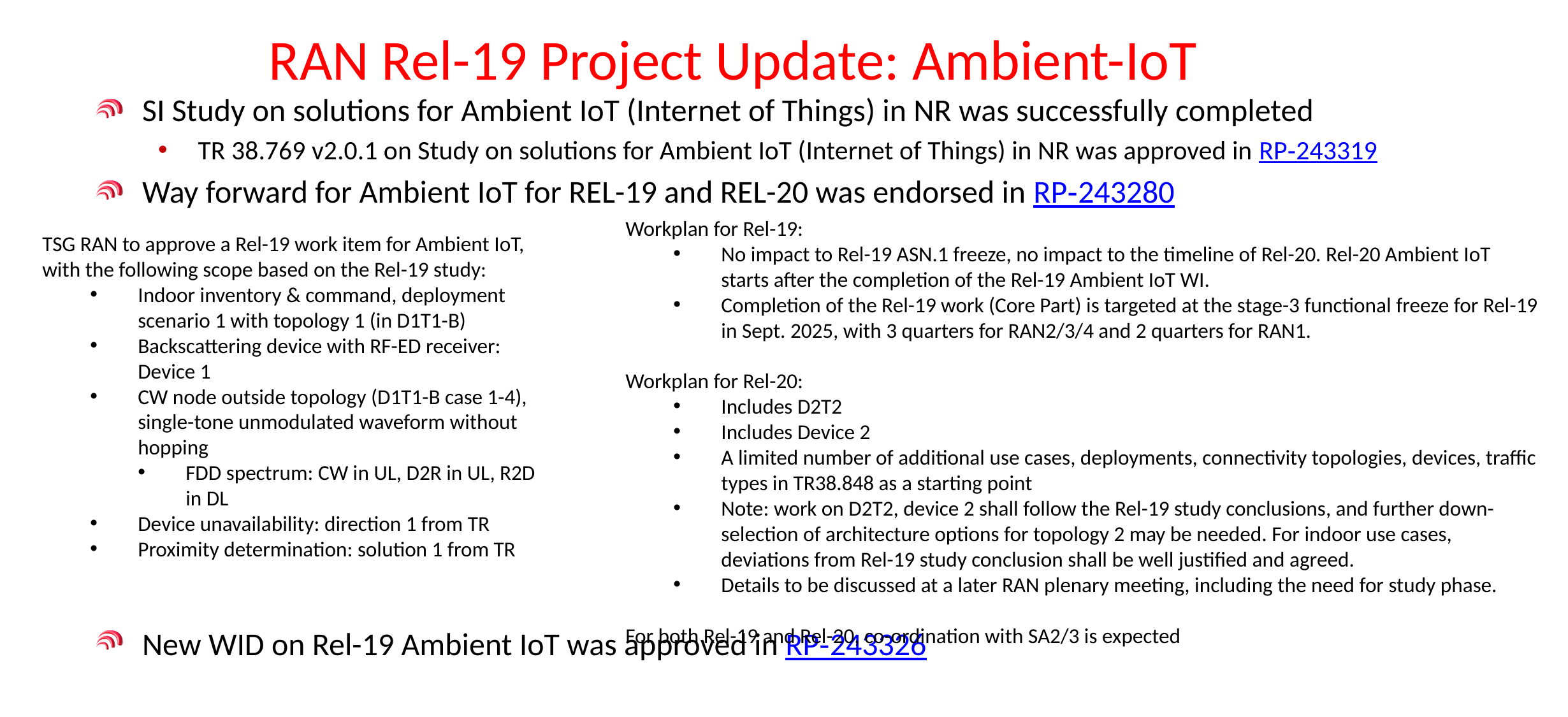

# RAN Rel-19 Project Update: Ambient-IoT
SI Study on solutions for Ambient IoT (Internet of Things) in NR was successfully completed
TR 38.769 v2.0.1 on Study on solutions for Ambient IoT (Internet of Things) in NR was approved in RP‑243319
Way forward for Ambient IoT for REL-19 and REL-20 was endorsed in RP‑243280

New WID on Rel-19 Ambient IoT was approved in RP‑243326
Workplan for Rel-19:
No impact to Rel-19 ASN.1 freeze, no impact to the timeline of Rel-20. Rel-20 Ambient IoT starts after the completion of the Rel-19 Ambient IoT WI.
Completion of the Rel-19 work (Core Part) is targeted at the stage-3 functional freeze for Rel-19 in Sept. 2025, with 3 quarters for RAN2/3/4 and 2 quarters for RAN1.

Workplan for Rel-20:
Includes D2T2
Includes Device 2
A limited number of additional use cases, deployments, connectivity topologies, devices, traffic types in TR38.848 as a starting point
Note: work on D2T2, device 2 shall follow the Rel-19 study conclusions, and further down-selection of architecture options for topology 2 may be needed. For indoor use cases, deviations from Rel-19 study conclusion shall be well justified and agreed.
Details to be discussed at a later RAN plenary meeting, including the need for study phase.

For both Rel-19 and Rel-20, co-ordination with SA2/3 is expected
TSG RAN to approve a Rel-19 work item for Ambient IoT, with the following scope based on the Rel-19 study:
Indoor inventory & command, deployment scenario 1 with topology 1 (in D1T1-B)
Backscattering device with RF-ED receiver: Device 1
CW node outside topology (D1T1-B case 1-4), single-tone unmodulated waveform without hopping
FDD spectrum: CW in UL, D2R in UL, R2D in DL
Device unavailability: direction 1 from TR
Proximity determination: solution 1 from TR